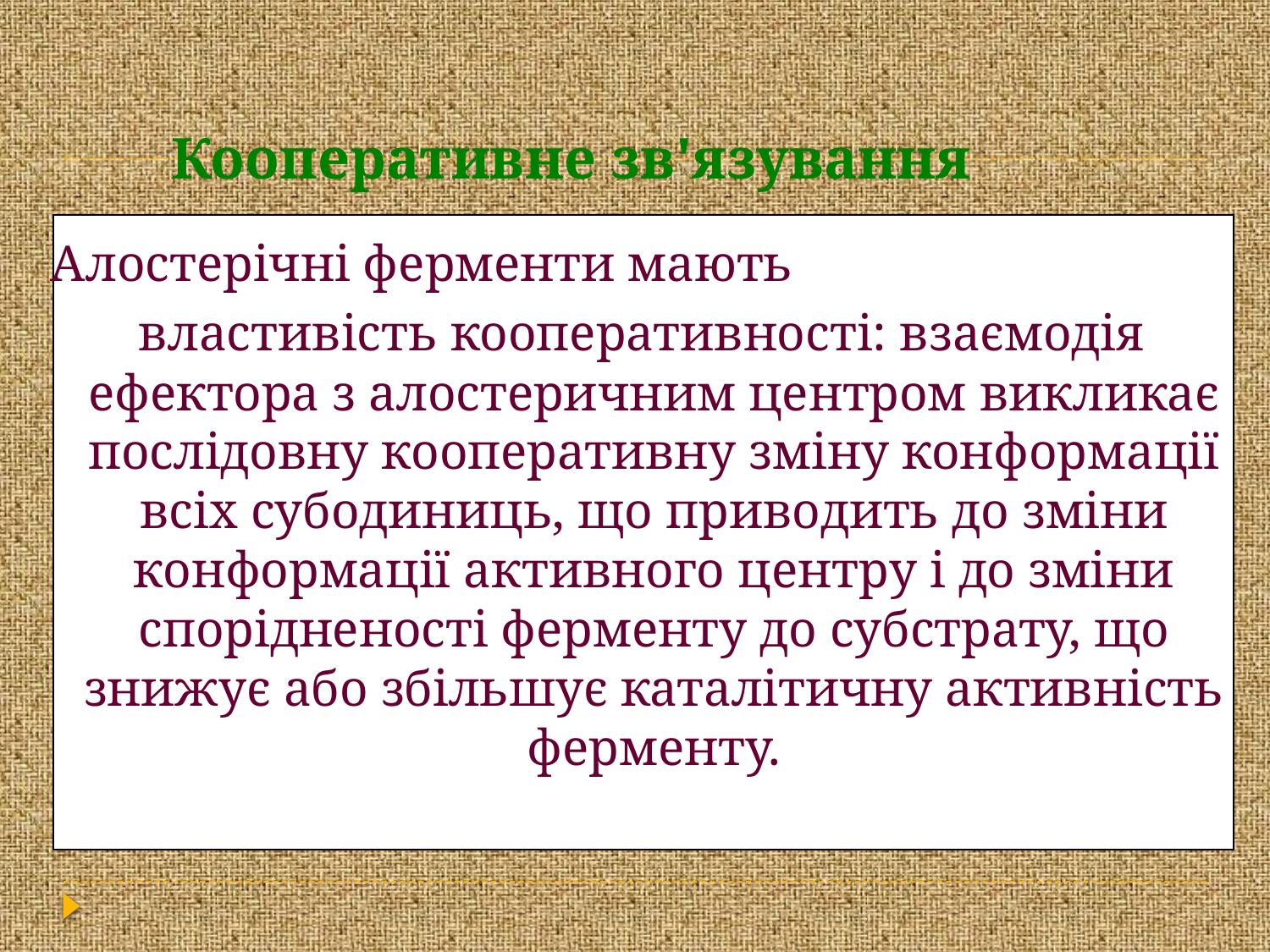

Кооперативне зв'язування

	Алостерічні ферменти мають
 властивість кооперативності: взаємодія ефектора з алостеричним центром викликає послідовну кооперативну зміну конформації всіх субодиниць, що приводить до зміни конформації активного центру і до зміни спорідненості ферменту до субстрату, що знижує або збільшує каталітичну активність ферменту.